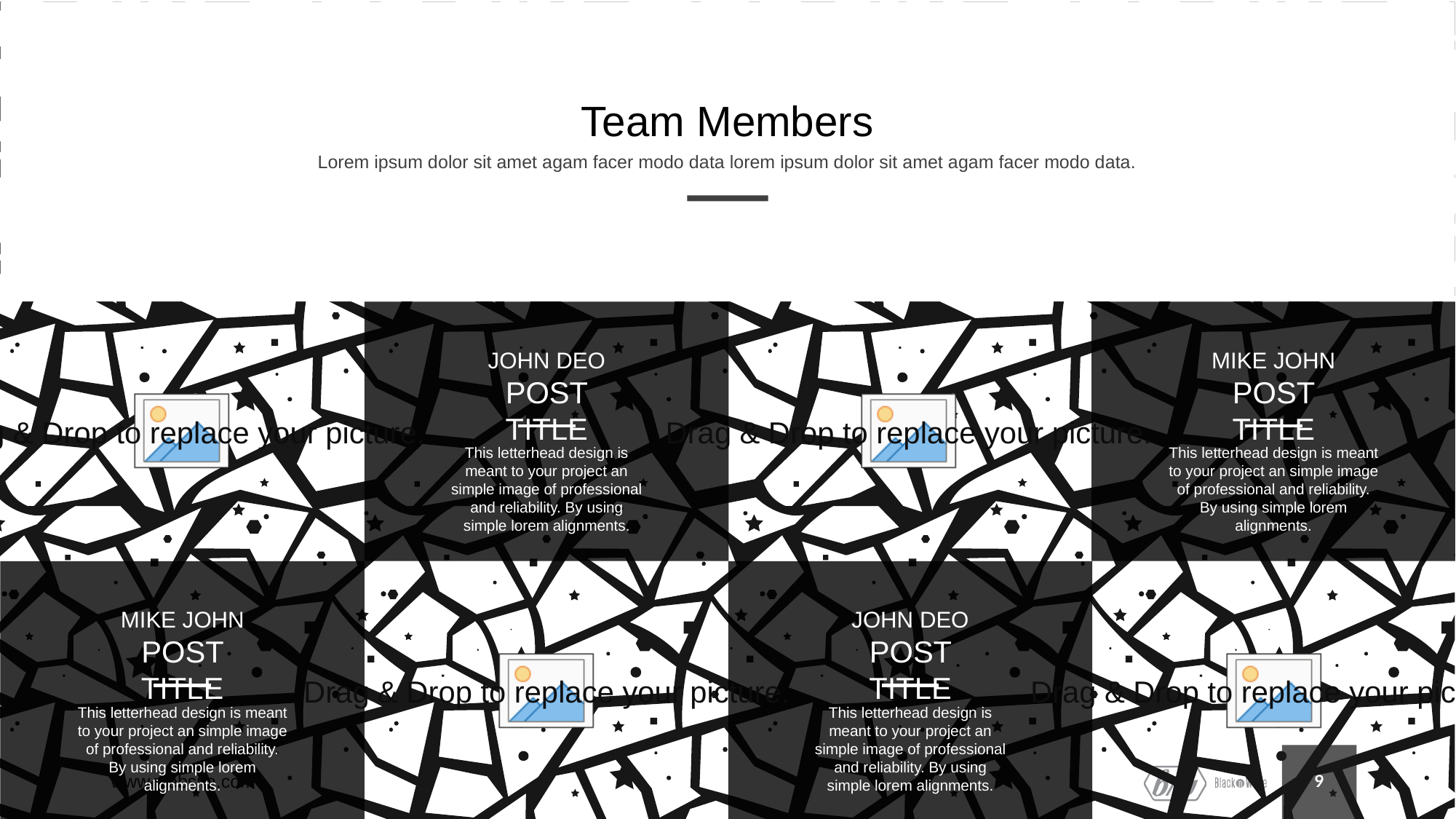

# Team Members

Lorem ipsum dolor sit amet agam facer modo data lorem ipsum dolor sit amet agam facer modo data.

JOHN DEO
POST TITLE
This letterhead design is meant to your project an simple image of professional and reliability. By using simple lorem alignments.
MIKE JOHN
POST TITLE
This letterhead design is meant to your project an simple image of professional and reliability. By using simple lorem alignments.

MIKE JOHN
POST TITLE
This letterhead design is meant to your project an simple image of professional and reliability. By using simple lorem alignments.
JOHN DEO
POST TITLE
This letterhead design is meant to your project an simple image of professional and reliability. By using simple lorem alignments.
www.website.com